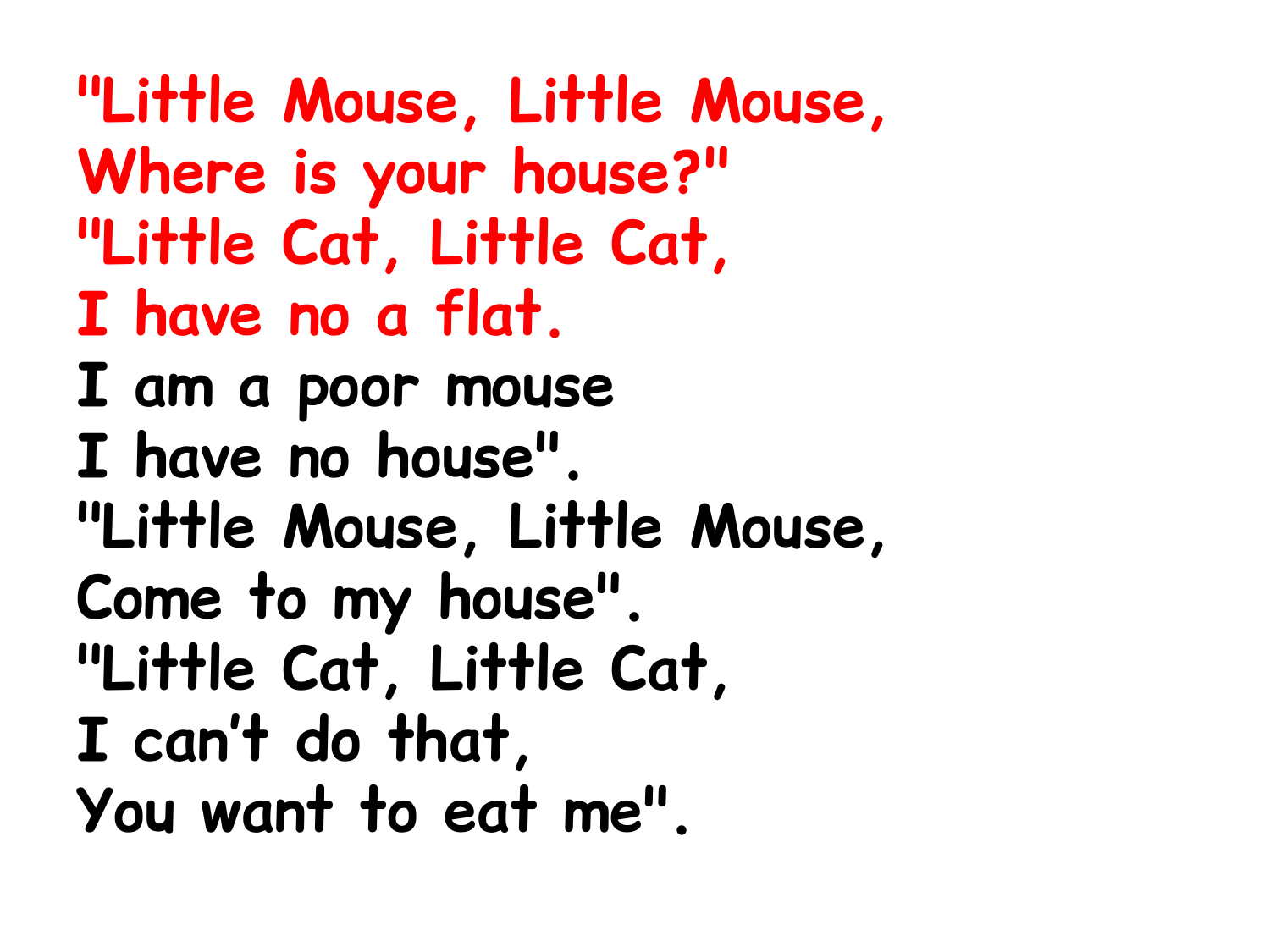

"Little Mouse, Little Mouse,
Where is your house?"
"Little Cat, Little Cat,
I have no a flat.
I am a poor mouse
I have no house".
"Little Mouse, Little Mouse,
Come to my house".
"Little Cat, Little Cat,
I can’t do that,
You want to eat me".